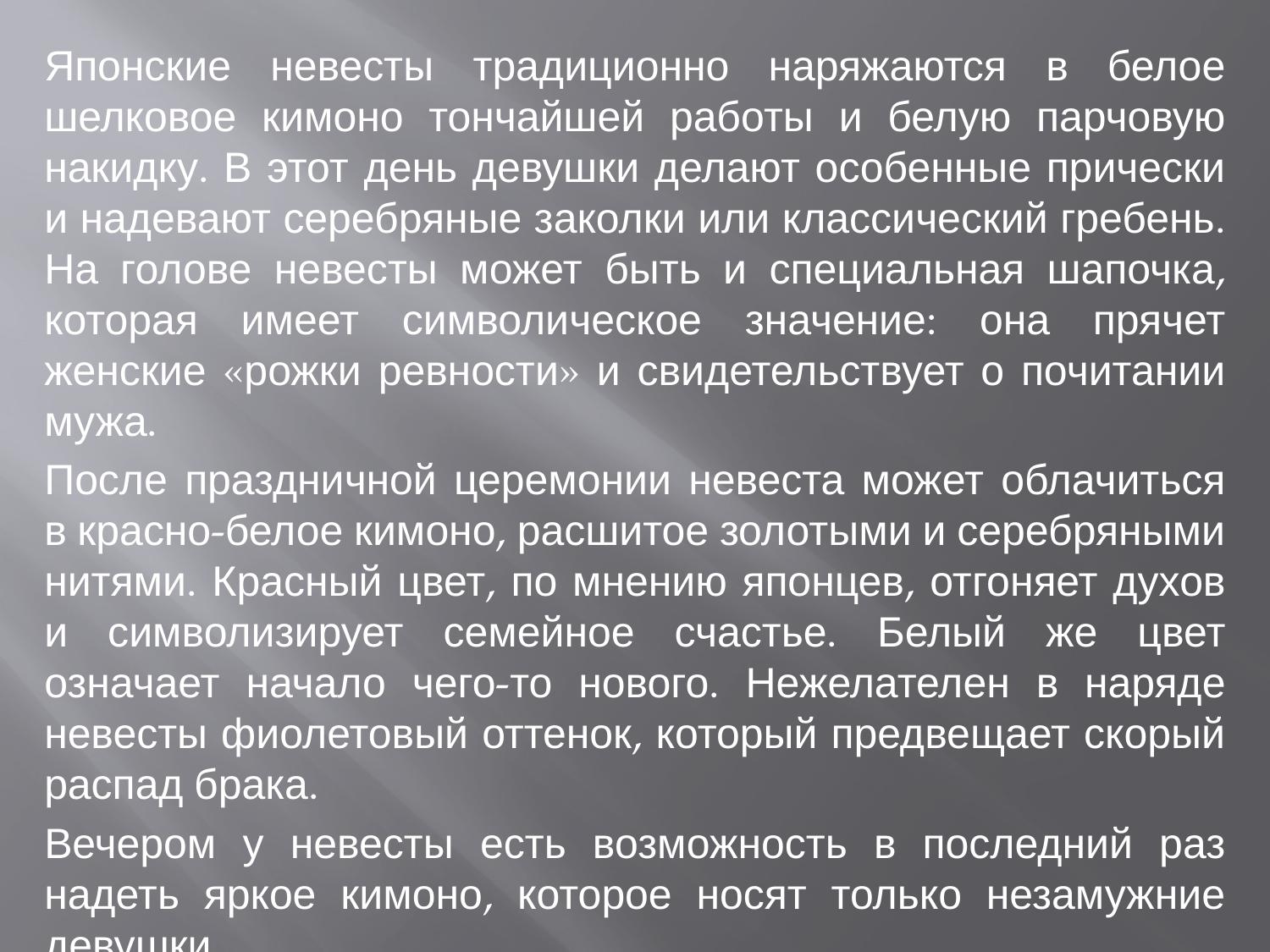

Японские невесты традиционно наряжаются в белое шелковое кимоно тончайшей работы и белую парчовую накидку. В этот день девушки делают особенные прически и надевают серебряные заколки или классический гребень. На голове невесты может быть и специальная шапочка, которая имеет символическое значение: она прячет женские «рожки ревности» и свидетельствует о почитании мужа.
После праздничной церемонии невеста может облачиться в красно-белое кимоно, расшитое золотыми и серебряными нитями. Красный цвет, по мнению японцев, отгоняет духов и символизирует семейное счастье. Белый же цвет означает начало чего-то нового. Нежелателен в наряде невесты фиолетовый оттенок, который предвещает скорый распад брака.
Вечером у невесты есть возможность в последний раз надеть яркое кимоно, которое носят только незамужние девушки.
Женихи в Японии одеваются в костюм черного цвета, тогда как его семья должна быть наряжена в белое.